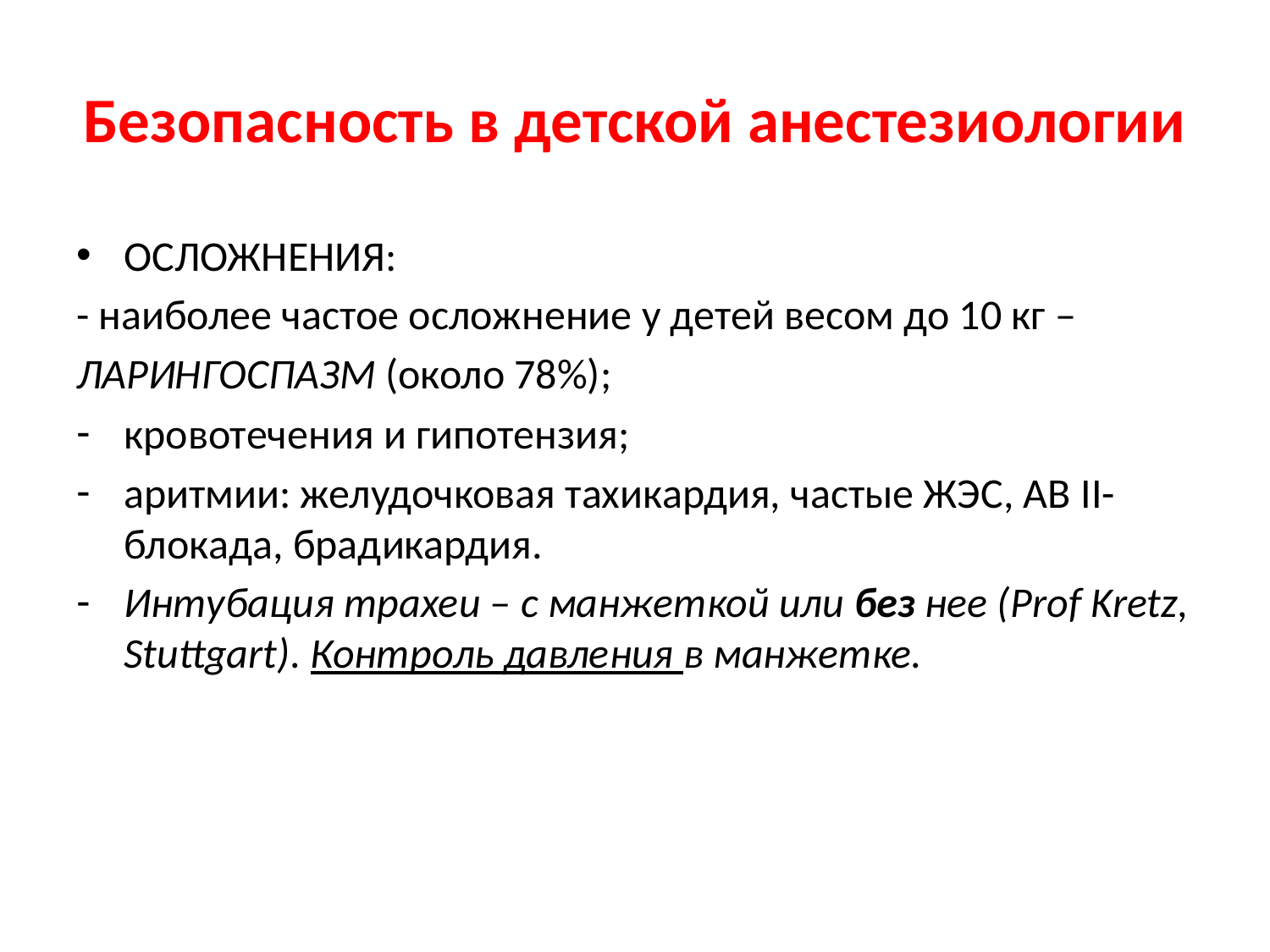

# Безопасность в детской анестезиологии
ОСЛОЖНЕНИЯ:
- наиболее частое осложнение у детей весом до 10 кг –
ЛАРИНГОСПАЗМ (около 78%);
кровотечения и гипотензия;
аритмии: желудочковая тахикардия, частые ЖЭС, АВ II-блокада, брадикардия.
Интубация трахеи – с манжеткой или без нее (Prof Kretz, Stuttgart). Контроль давления в манжетке.